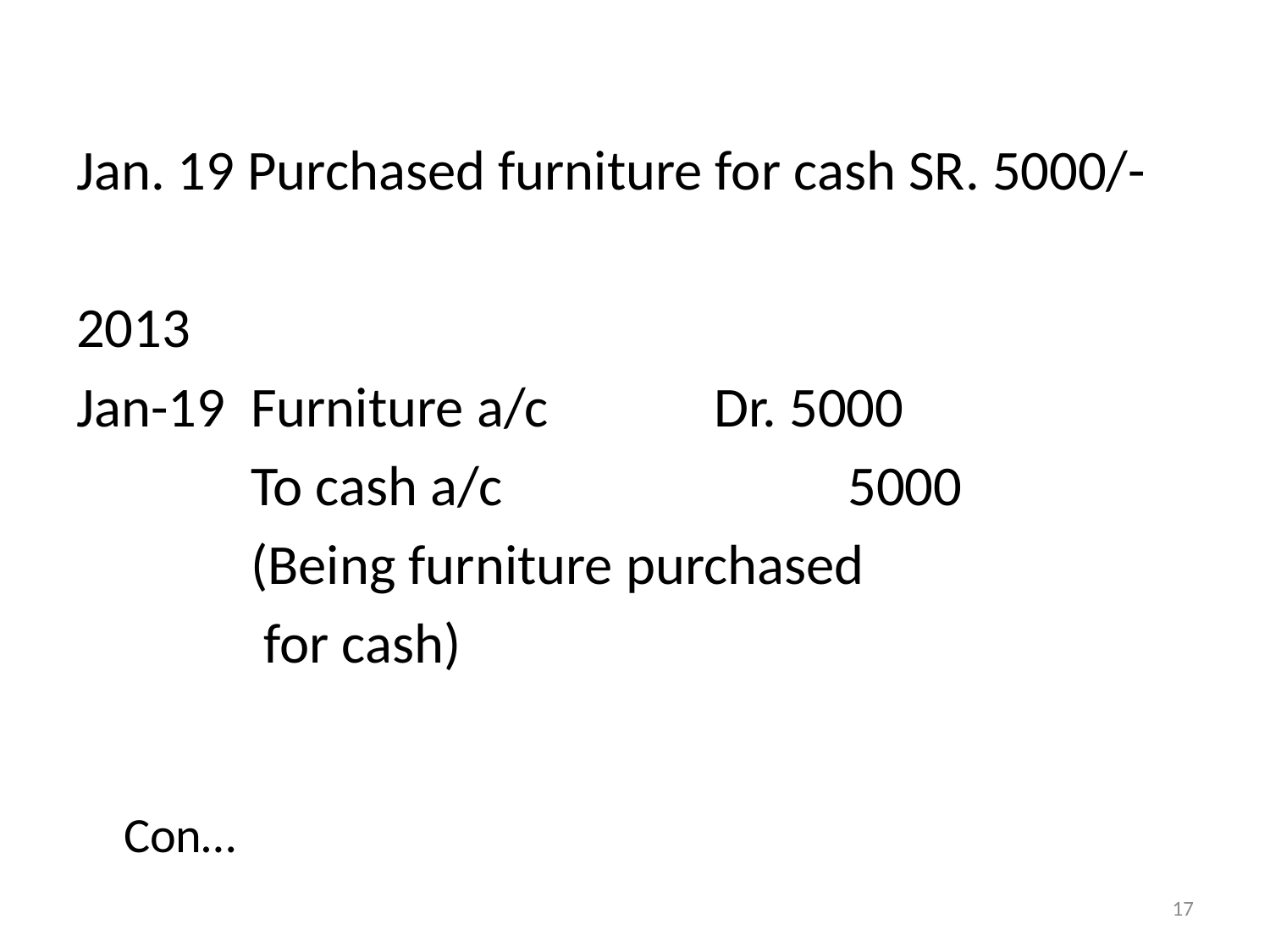

Jan. 19 Purchased furniture for cash SR. 5000/-

2013
Jan-19  Furniture a/c             Dr. 5000
	         	To cash a/c			       5000
		(Being furniture purchased
	      	 for cash)
																          Con…

17